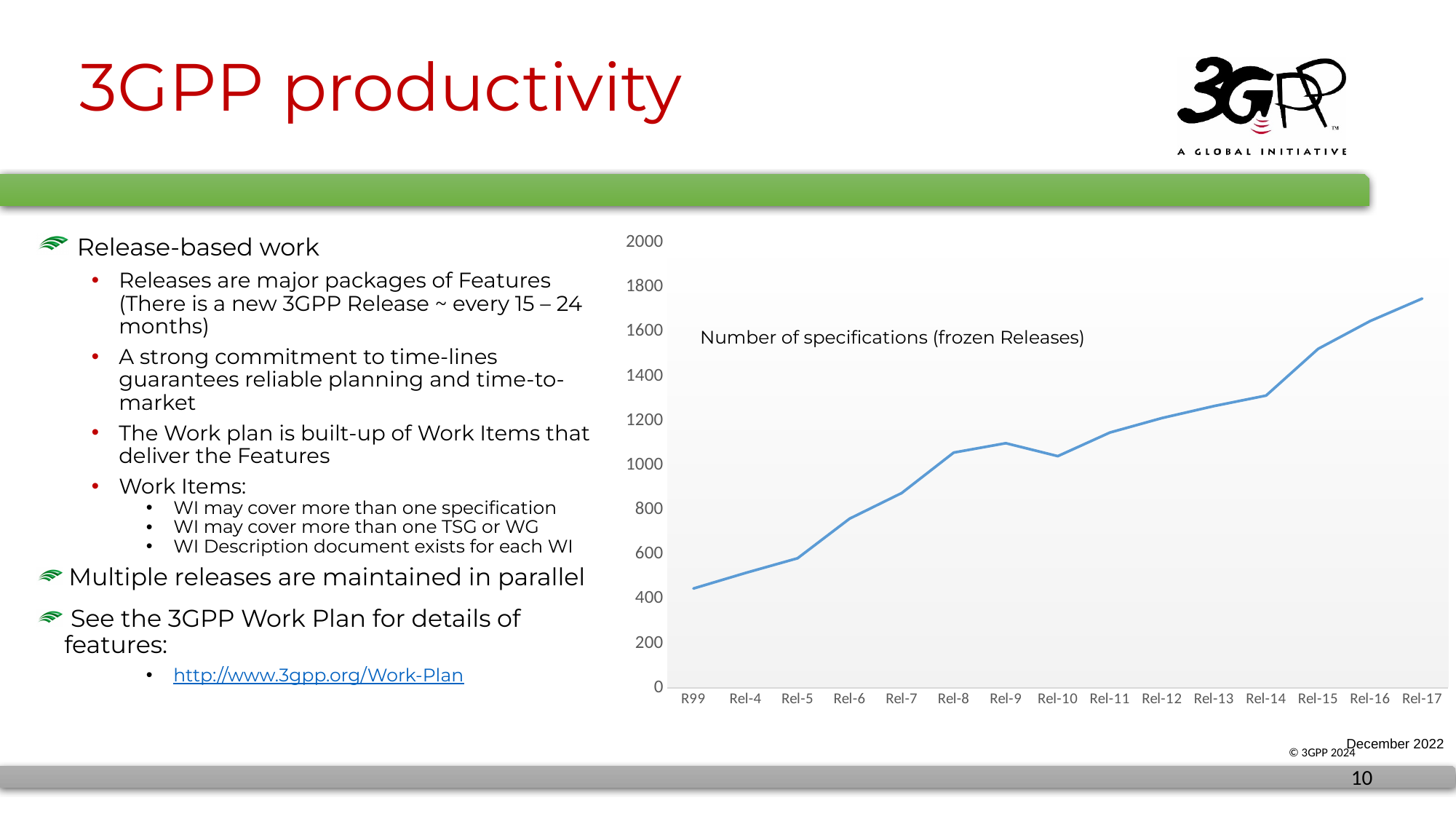

# 3GPP productivity
 Release-based work
Releases are major packages of Features (There is a new 3GPP Release ~ every 15 – 24 months)
A strong commitment to time-lines guarantees reliable planning and time-to-market
The Work plan is built-up of Work Items that deliver the Features
Work Items:
WI may cover more than one specification
WI may cover more than one TSG or WG
WI Description document exists for each WI
Multiple releases are maintained in parallel
 See the 3GPP Work Plan for details of features:
http://www.3gpp.org/Work-Plan

### Chart

| Category | Nbr of specs |
|---|---|
| R99 | 446.0 |
| Rel-4 | 516.0 |
| Rel-5 | 582.0 |
| Rel-6 | 760.0 |
| Rel-7 | 875.0 |
| Rel-8 | 1057.0 |
| Rel-9 | 1099.0 |
| Rel-10 | 1041.0 |
| Rel-11 | 1147.0 |
| Rel-12 | 1212.0 |
| Rel-13 | 1266.0 |
| Rel-14 | 1313.0 |
| Rel-15 | 1523.0 |
| Rel-16 | 1648.0 |
| Rel-17 | 1749.0 |
Number of specifications (frozen Releases)
December 2022